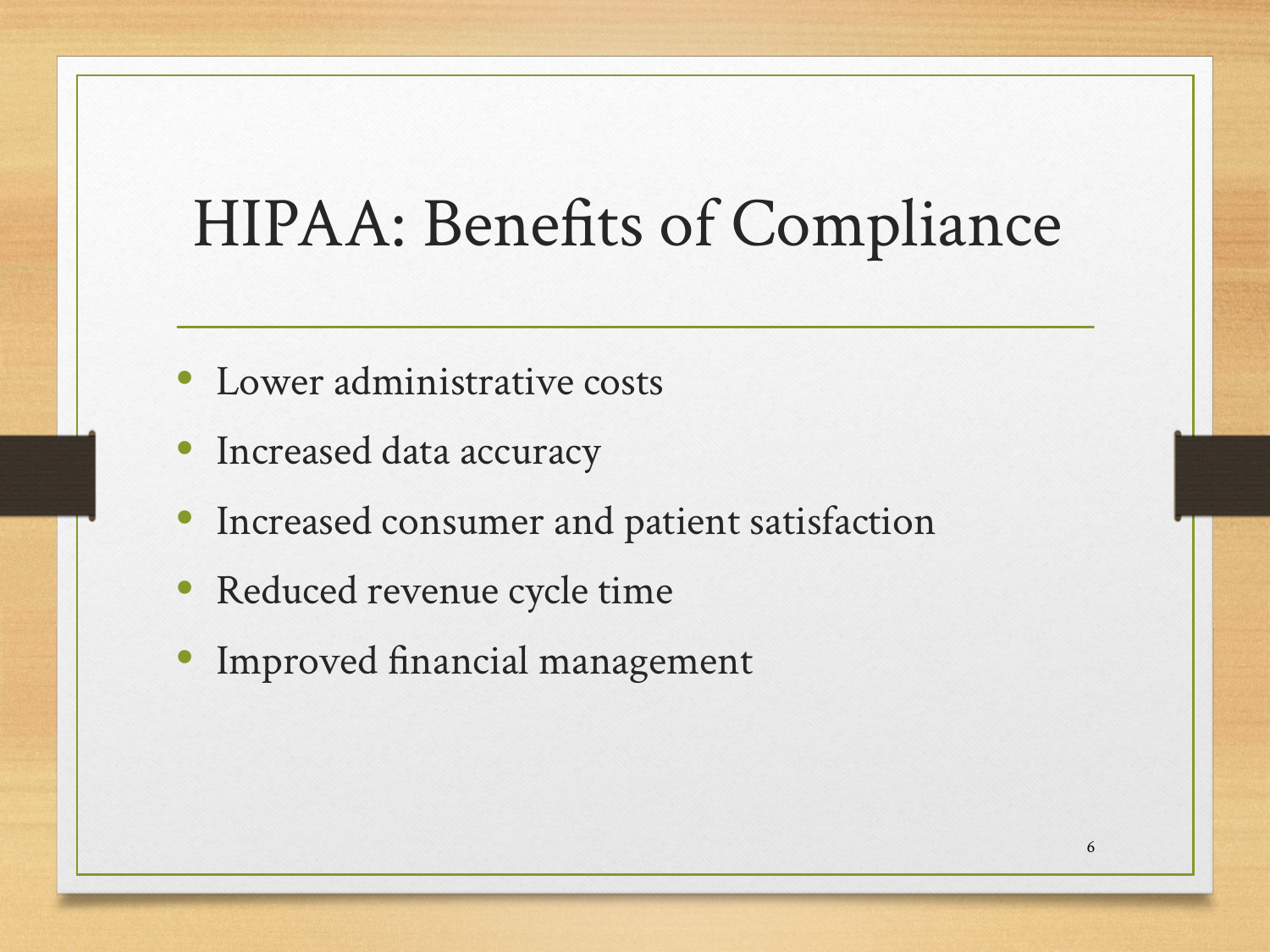

# HIPAA: Benefits of Compliance
Lower administrative costs
Increased data accuracy
Increased consumer and patient satisfaction
Reduced revenue cycle time
Improved financial management
 6